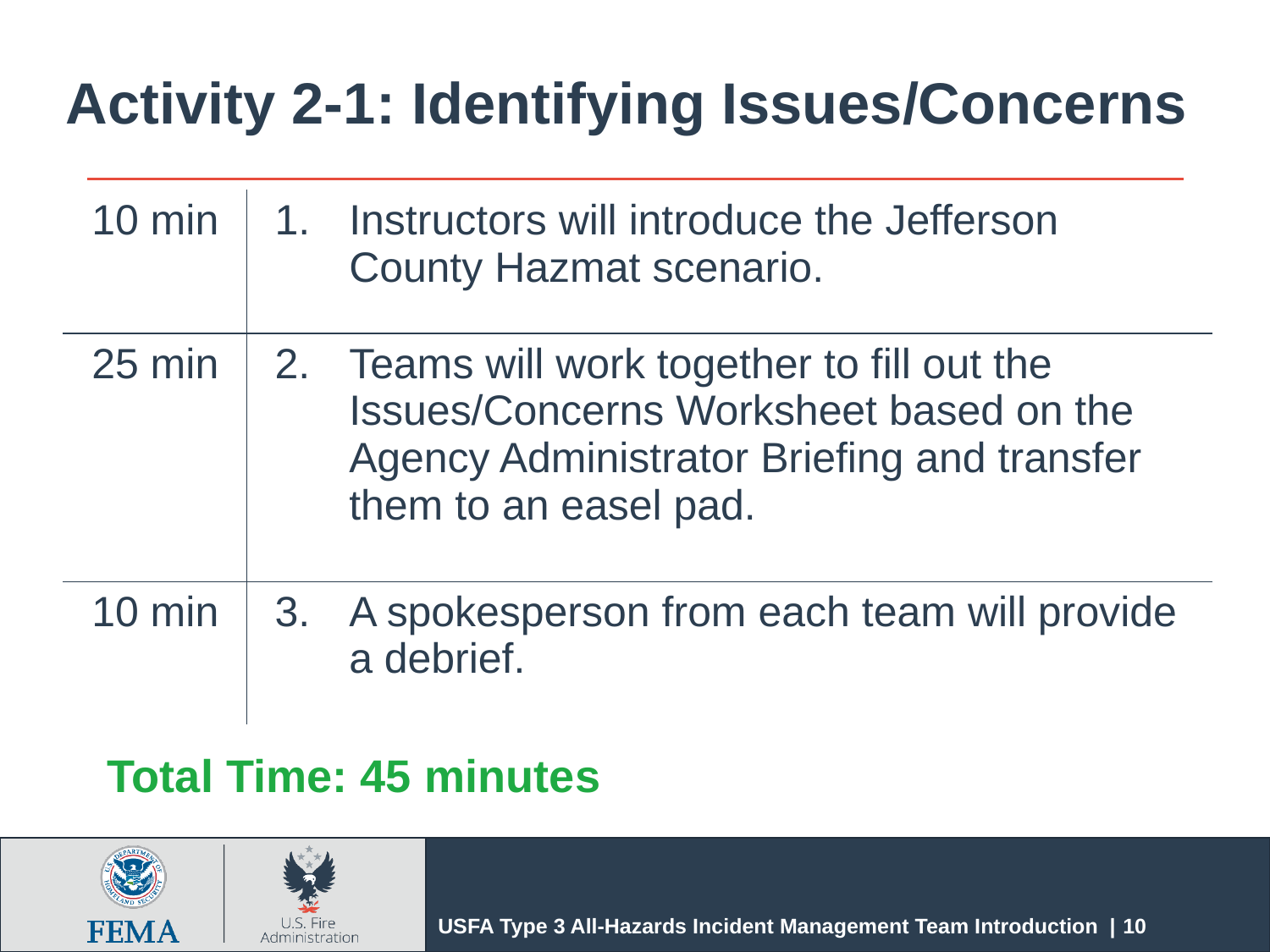

# Activity 2-1: Identifying Issues/Concerns
| 10 min | Instructors will introduce the Jefferson County Hazmat scenario. |
| --- | --- |
| 25 min | Teams will work together to fill out the Issues/Concerns Worksheet based on the Agency Administrator Briefing and transfer them to an easel pad. |
| 10 min | A spokesperson from each team will provide a debrief. |
Total Time: 45 minutes
USFA Type 3 All-Hazards Incident Management Team Introduction  | 10